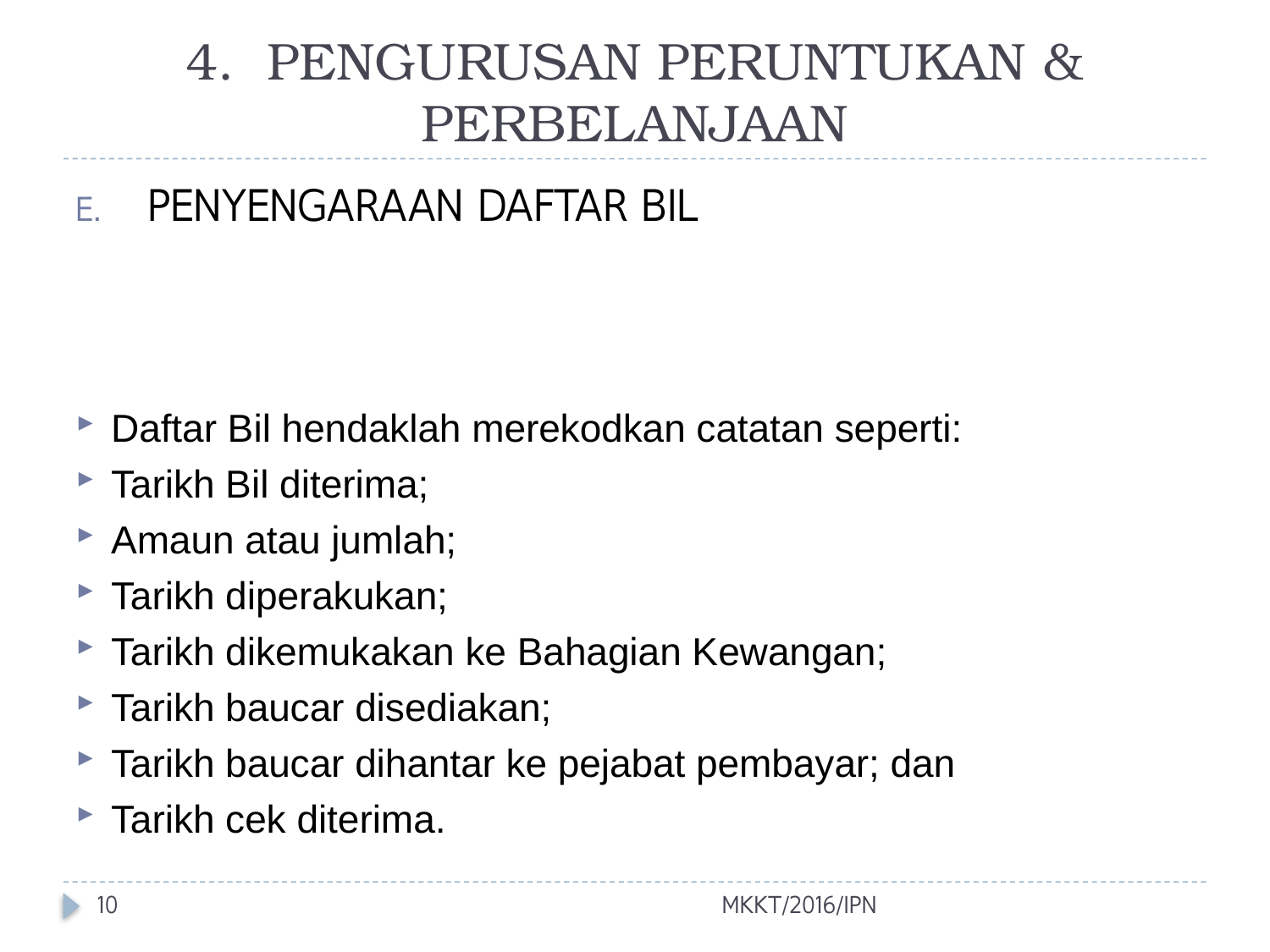

# 4.  PENGURUSAN PERUNTUKAN & PERBELANJAAN
PENYENGARAAN DAFTAR BIL

Daftar Bil hendaklah merekodkan catatan seperti:
Tarikh Bil diterima;
Amaun atau jumlah;
Tarikh diperakukan;
Tarikh dikemukakan ke Bahagian Kewangan;
Tarikh baucar disediakan;
Tarikh baucar dihantar ke pejabat pembayar; dan
Tarikh cek diterima.
10
MKKT/2016/IPN